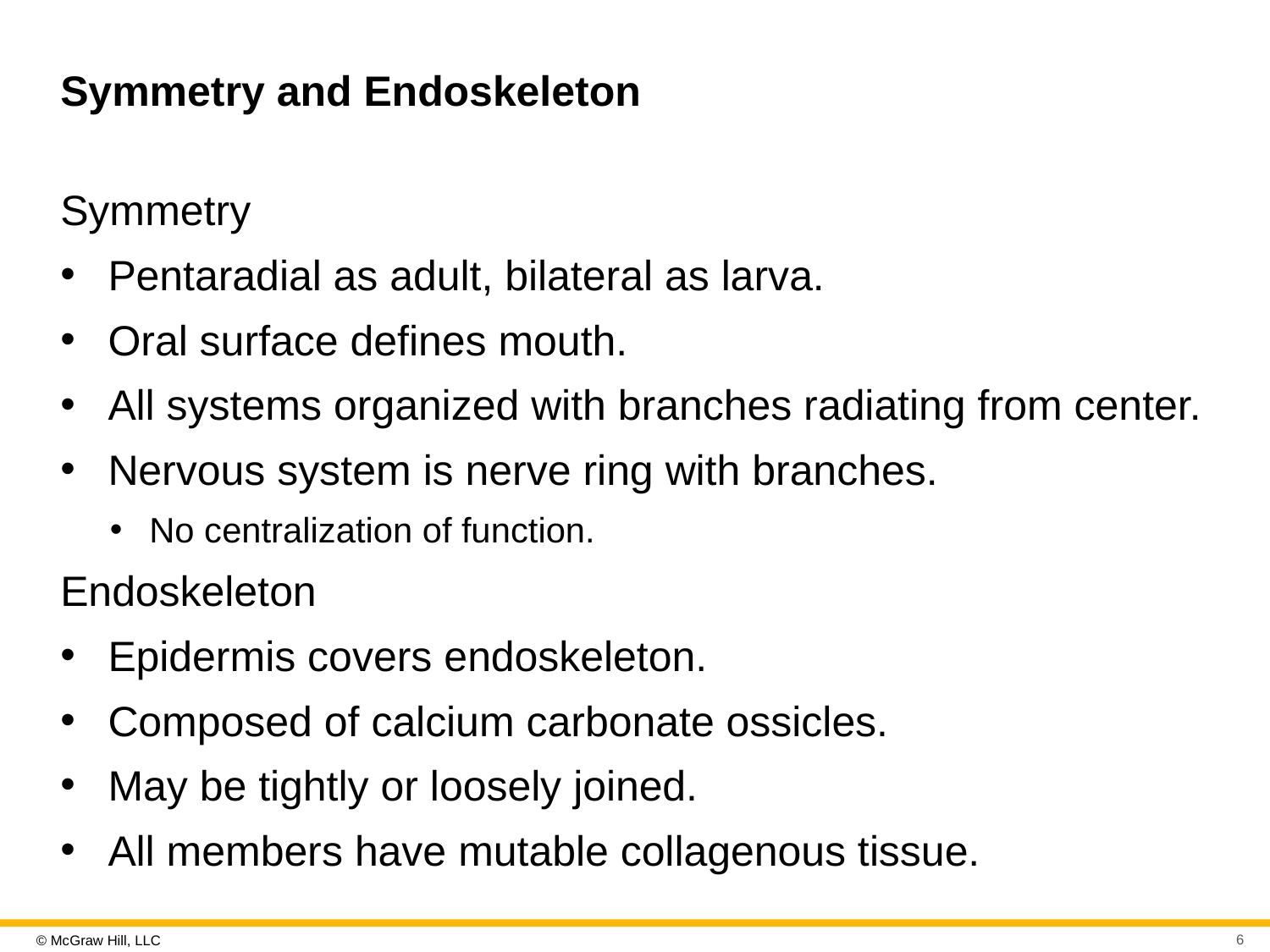

# Symmetry and Endoskeleton
Symmetry
Pentaradial as adult, bilateral as larva.
Oral surface defines mouth.
All systems organized with branches radiating from center.
Nervous system is nerve ring with branches.
No centralization of function.
Endoskeleton
Epidermis covers endoskeleton.
Composed of calcium carbonate ossicles.
May be tightly or loosely joined.
All members have mutable collagenous tissue.
6